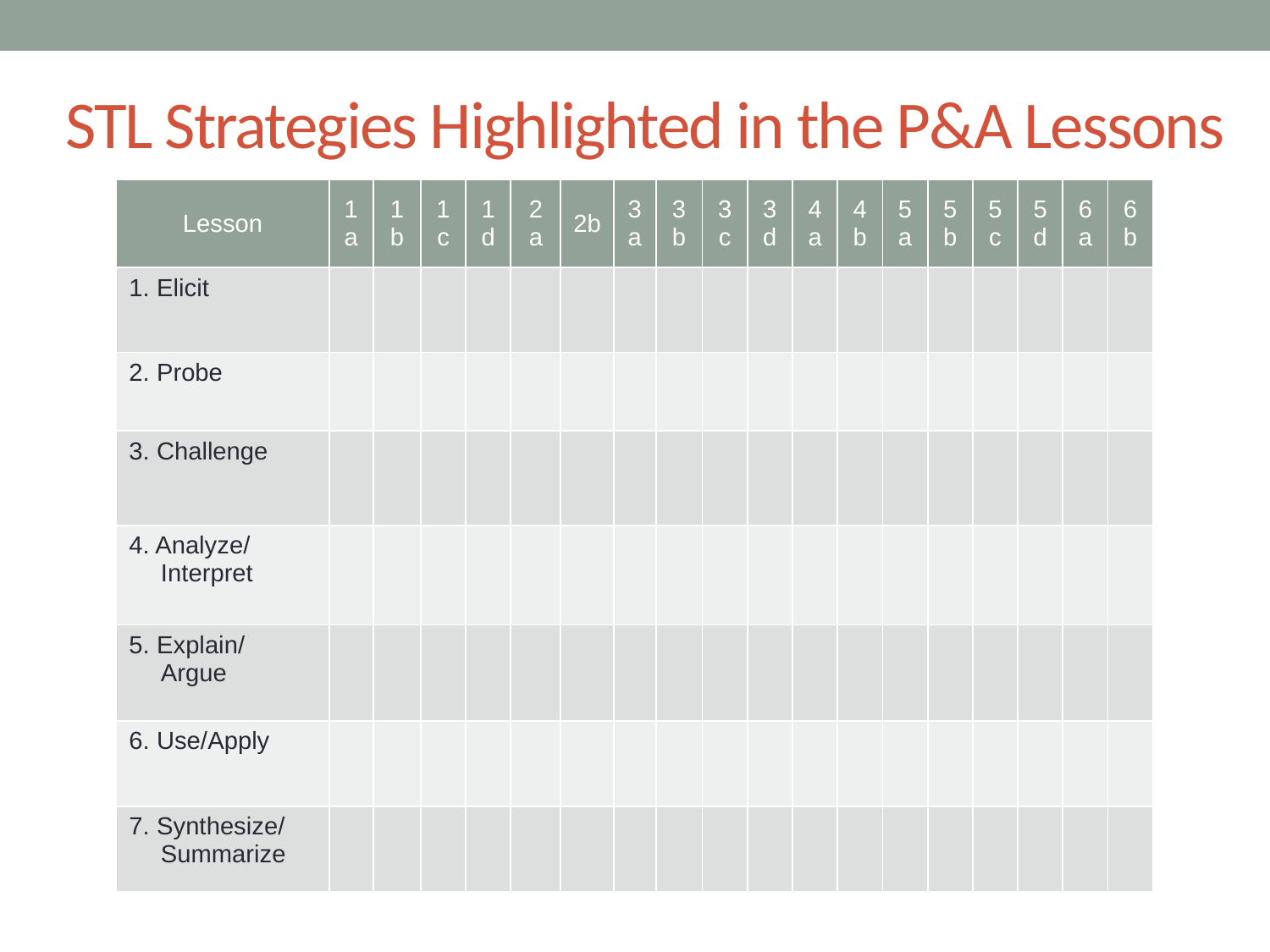

# STL Strategies Highlighted in the P&A Lessons
| Lesson | 1a | 1b | 1c | 1d | 2a | 2b | 3a | 3b | 3c | 3d | 4a | 4b | 5a | 5b | 5c | 5d | 6a | 6b |
| --- | --- | --- | --- | --- | --- | --- | --- | --- | --- | --- | --- | --- | --- | --- | --- | --- | --- | --- |
| 1. Elicit |  |  |  |  |  |  |  |  |  |  |  |  |  |  |  |  |  |  |
| 2. Probe |  |  |  |  |  |  |  |  |  |  |  |  |  |  |  |  |  |  |
| 3. Challenge |  |  |  |  |  |  |  |  |  |  |  |  |  |  |  |  |  |  |
| 4. Analyze/ Interpret |  |  |  |  |  |  |  |  |  |  |  |  |  |  |  |  |  |  |
| 5. Explain/ Argue |  |  |  |  |  |  |  |  |  |  |  |  |  |  |  |  |  |  |
| 6. Use/Apply |  |  |  |  |  |  |  |  |  |  |  |  |  |  |  |  |  |  |
| 7. Synthesize/ Summarize |  |  |  |  |  |  |  |  |  |  |  |  |  |  |  |  |  |  |